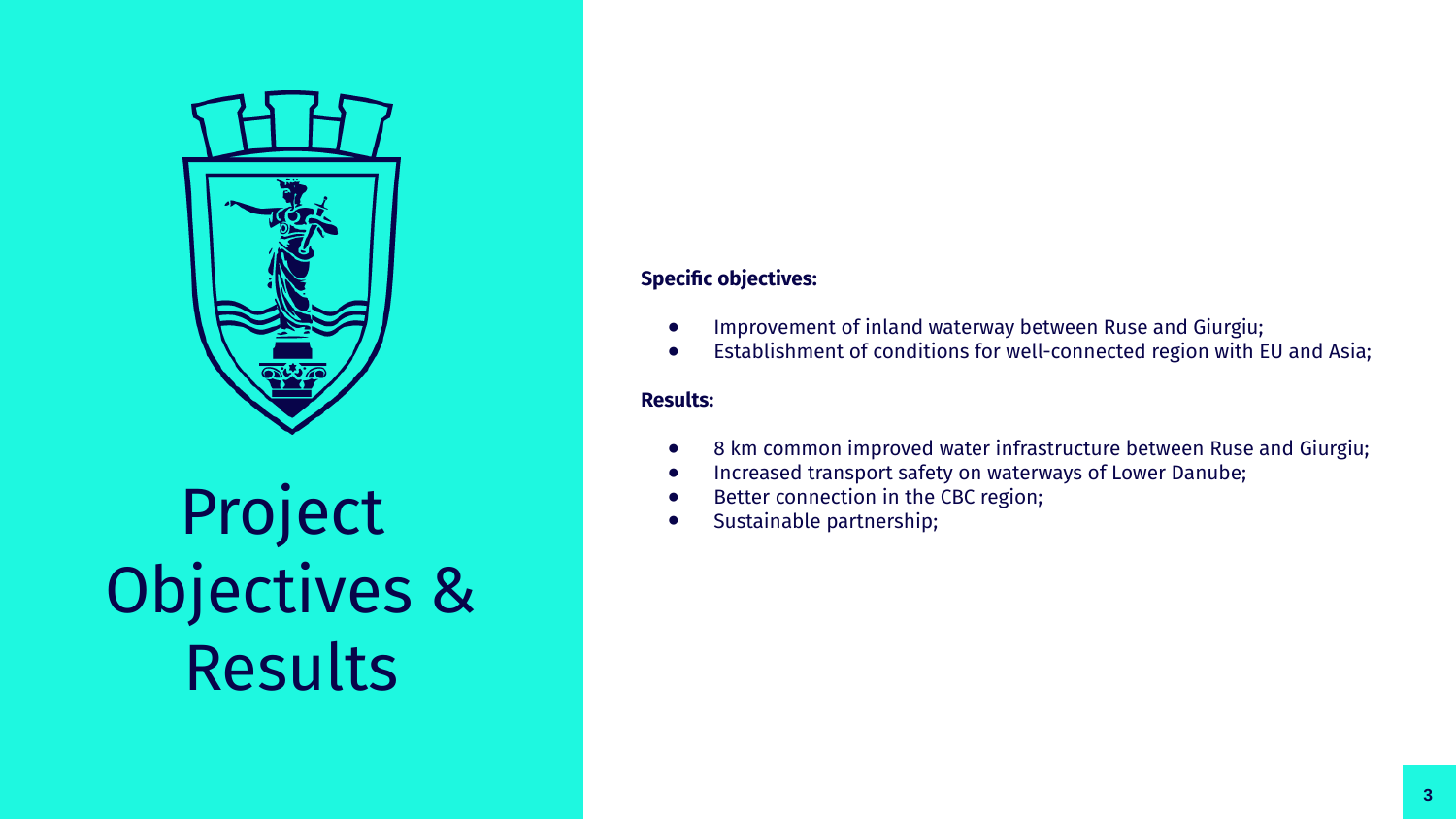

Specific objectives:
Improvement of inland waterway between Ruse and Giurgiu;
Establishment of conditions for well-connected region with EU and Asia;
Results:
8 km common improved water infrastructure between Ruse and Giurgiu;
Increased transport safety on waterways of Lower Danube;
Better connection in the CBC region;
Sustainable partnership;
# Project Objectives & Results
3